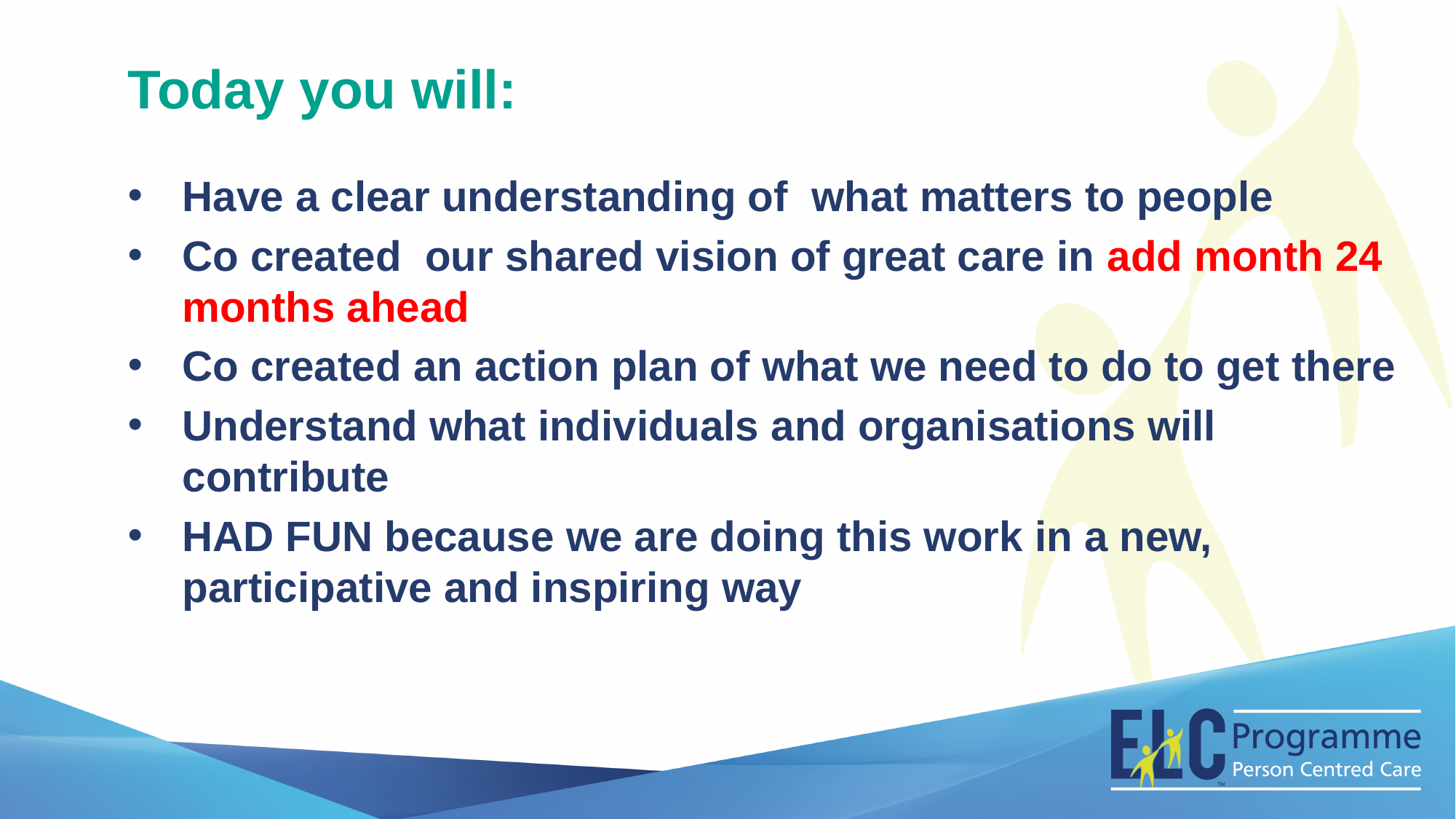

Today you will:
Have a clear understanding of  what matters to people
Co created  our shared vision of great care in add month 24 months ahead
Co created an action plan of what we need to do to get there
Understand what individuals and organisations will contribute
HAD FUN because we are doing this work in a new, participative and inspiring way